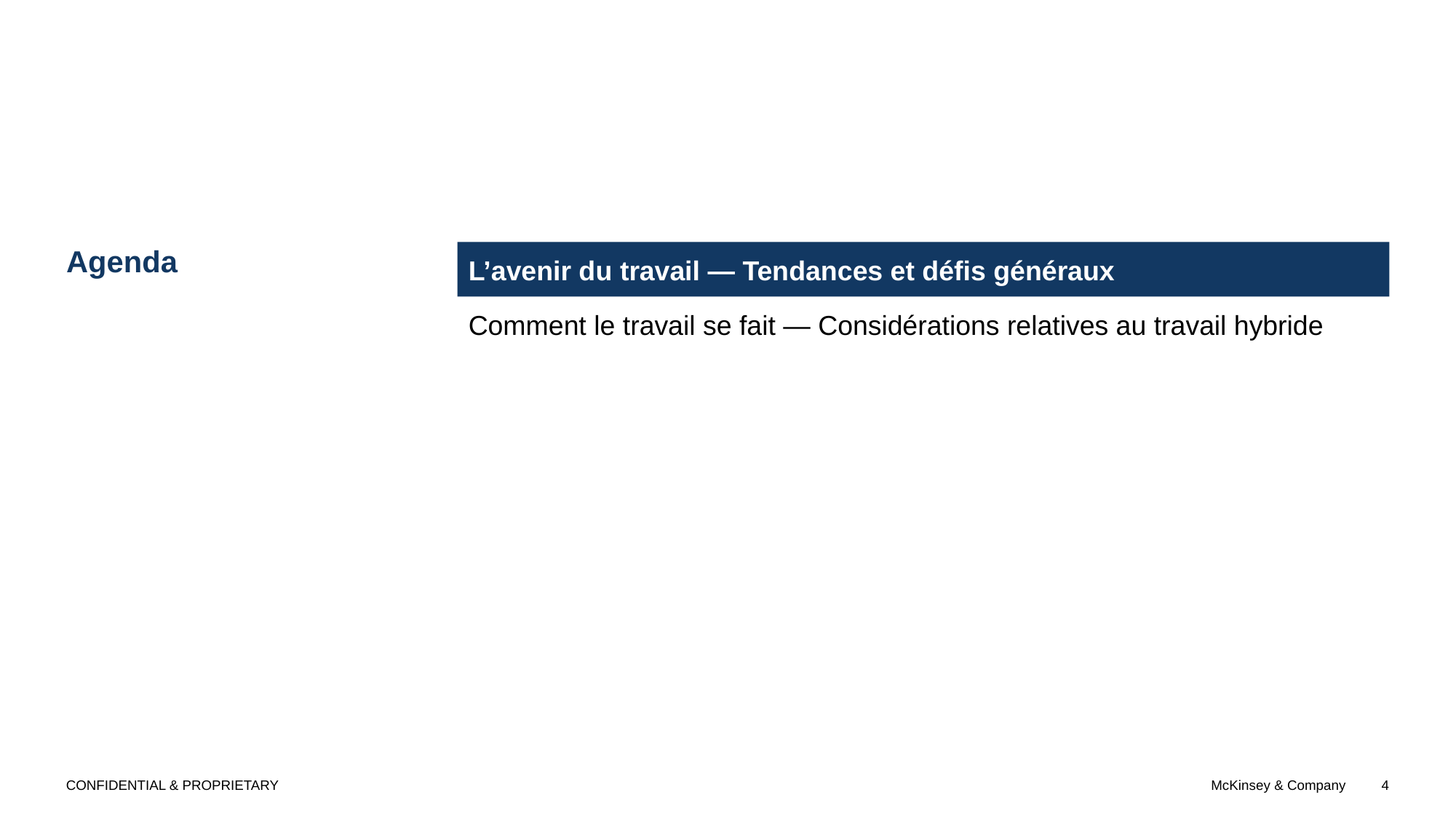

# Agenda
L’avenir du travail — Tendances et défis généraux
Comment le travail se fait — Considérations relatives au travail hybride